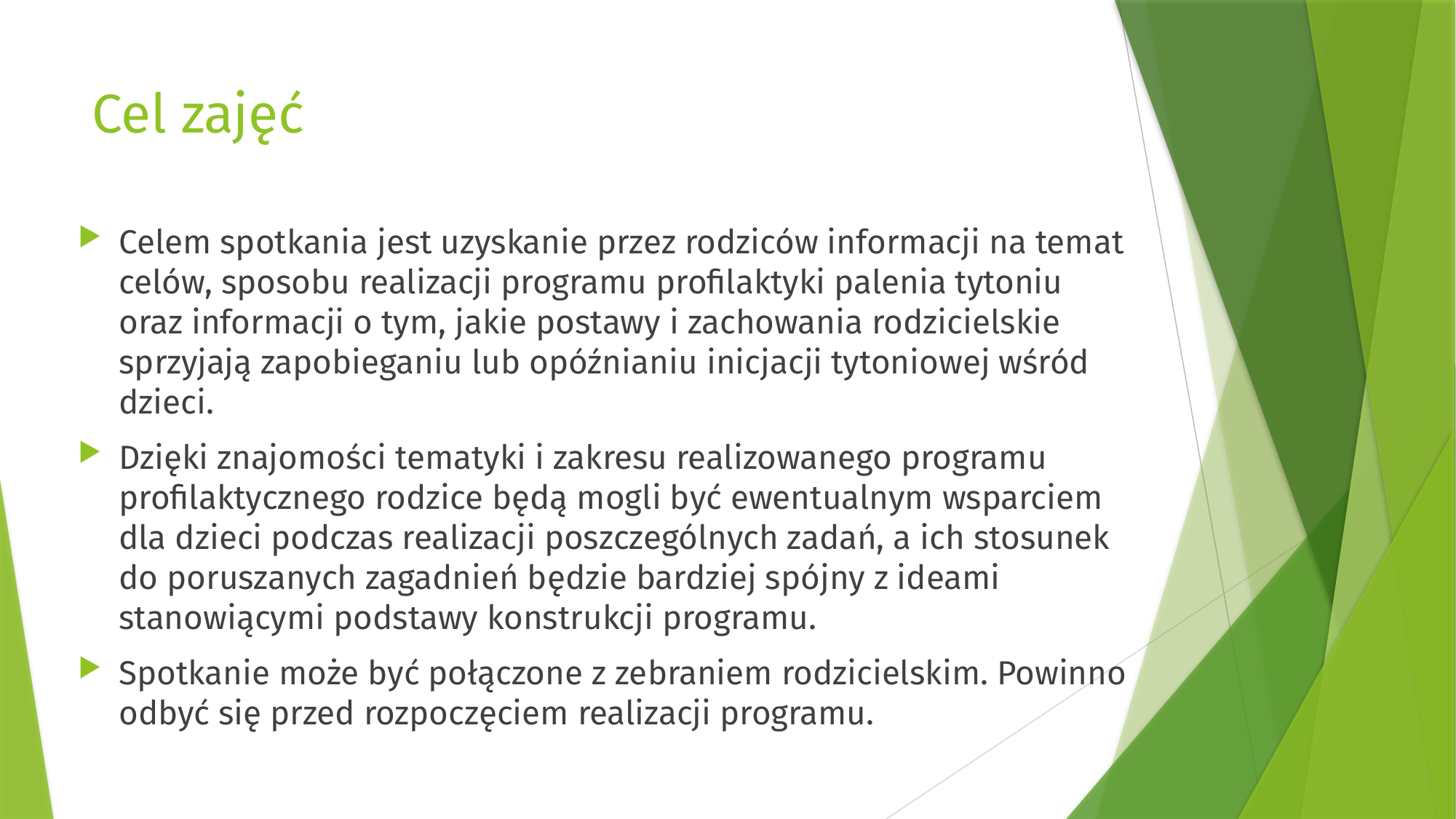

# Cel zajęć
Celem spotkania jest uzyskanie przez rodziców informacji na temat celów, sposobu realizacji programu profilaktyki palenia tytoniu
oraz informacji o tym, jakie postawy i zachowania rodzicielskie sprzyjają zapobieganiu lub opóźnianiu inicjacji tytoniowej wśród dzieci.
Dzięki znajomości tematyki i zakresu realizowanego programu profilaktycznego rodzice będą mogli być ewentualnym wsparciem dla dzieci podczas realizacji poszczególnych zadań, a ich stosunek do poruszanych zagadnień będzie bardziej spójny z ideami stanowiącymi podstawy konstrukcji programu.
Spotkanie może być połączone z zebraniem rodzicielskim. Powinno odbyć się przed rozpoczęciem realizacji programu.